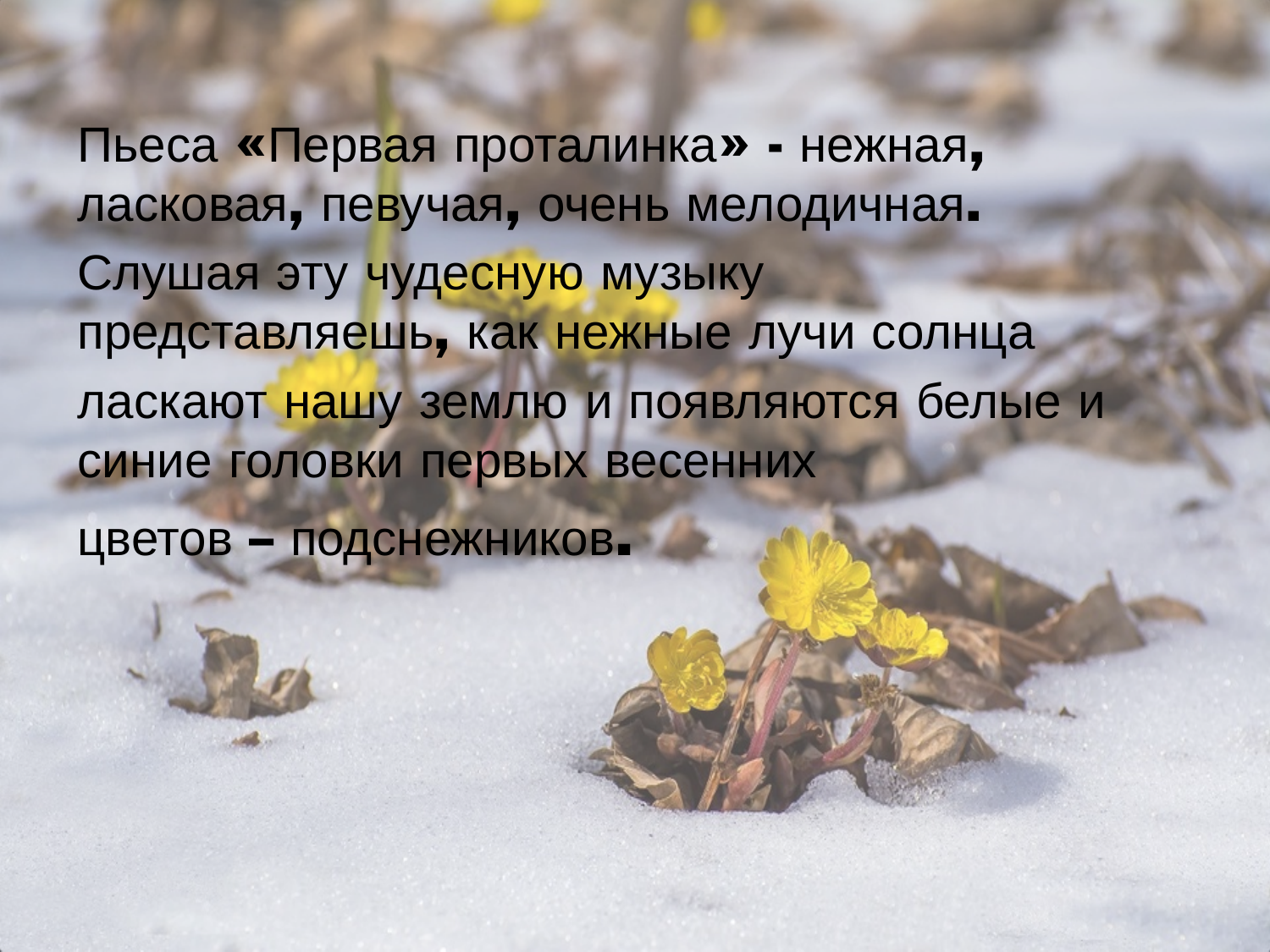

Пьеса «Первая проталинка» - нежная, ласковая, певучая, очень мелодичная.
Слушая эту чудесную музыку представляешь, как нежные лучи солнца
ласкают нашу землю и появляются белые и синие головки первых весенних
цветов – подснежников.